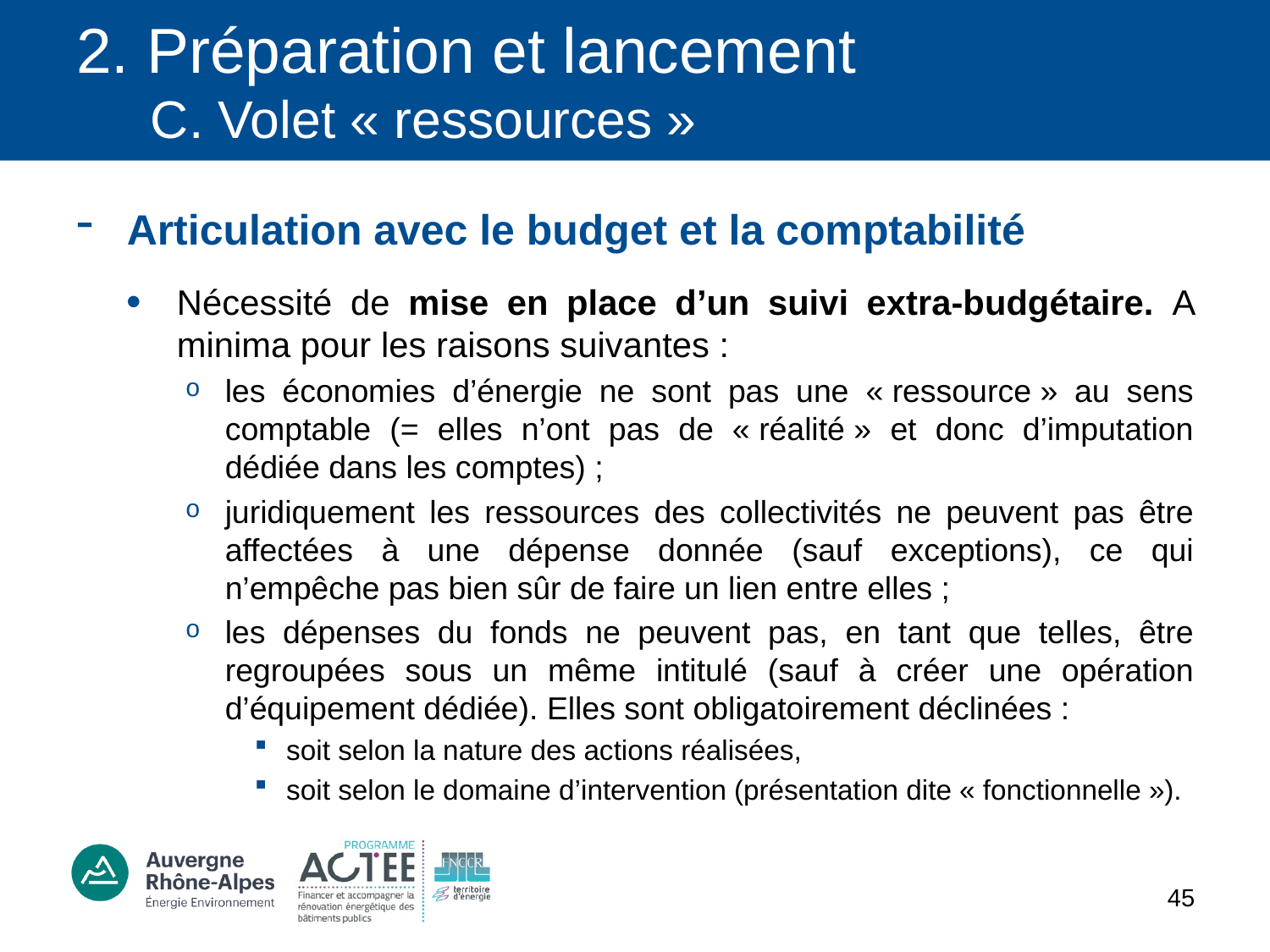

# 2. Préparation et lancement C. Volet « ressources »
Articulation avec le budget et la comptabilité

Nécessité de mise en place d’un suivi extra-budgétaire. A minima pour les raisons suivantes :
les économies d’énergie ne sont pas une « ressource » au sens comptable (= elles n’ont pas de « réalité » et donc d’imputation dédiée dans les comptes) ;
juridiquement les ressources des collectivités ne peuvent pas être affectées à une dépense donnée (sauf exceptions), ce qui n’empêche pas bien sûr de faire un lien entre elles ;
les dépenses du fonds ne peuvent pas, en tant que telles, être regroupées sous un même intitulé (sauf à créer une opération d’équipement dédiée). Elles sont obligatoirement déclinées :
soit selon la nature des actions réalisées,
soit selon le domaine d’intervention (présentation dite « fonctionnelle »).